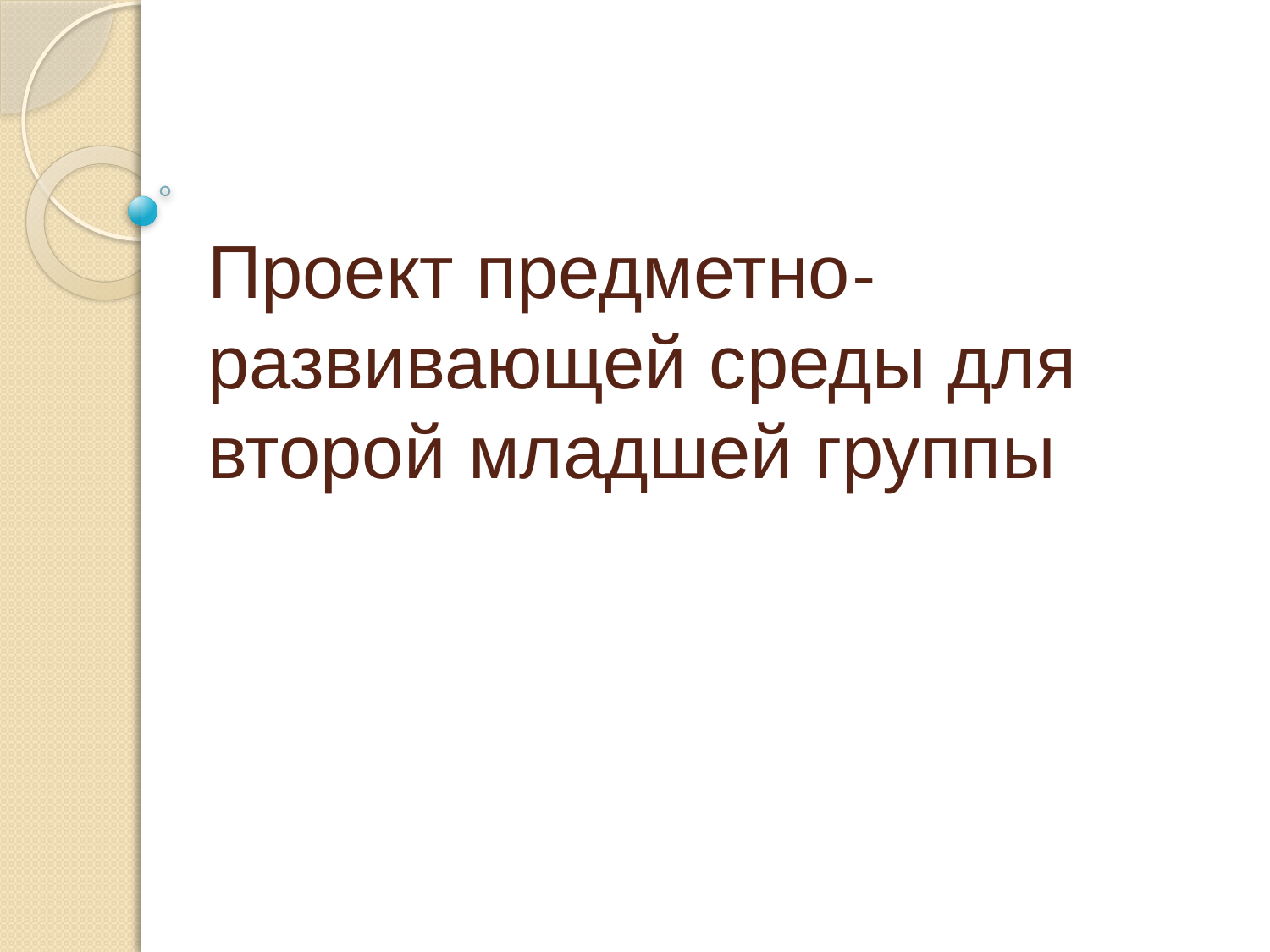

# Проект предметно-развивающей среды для второй младшей группы